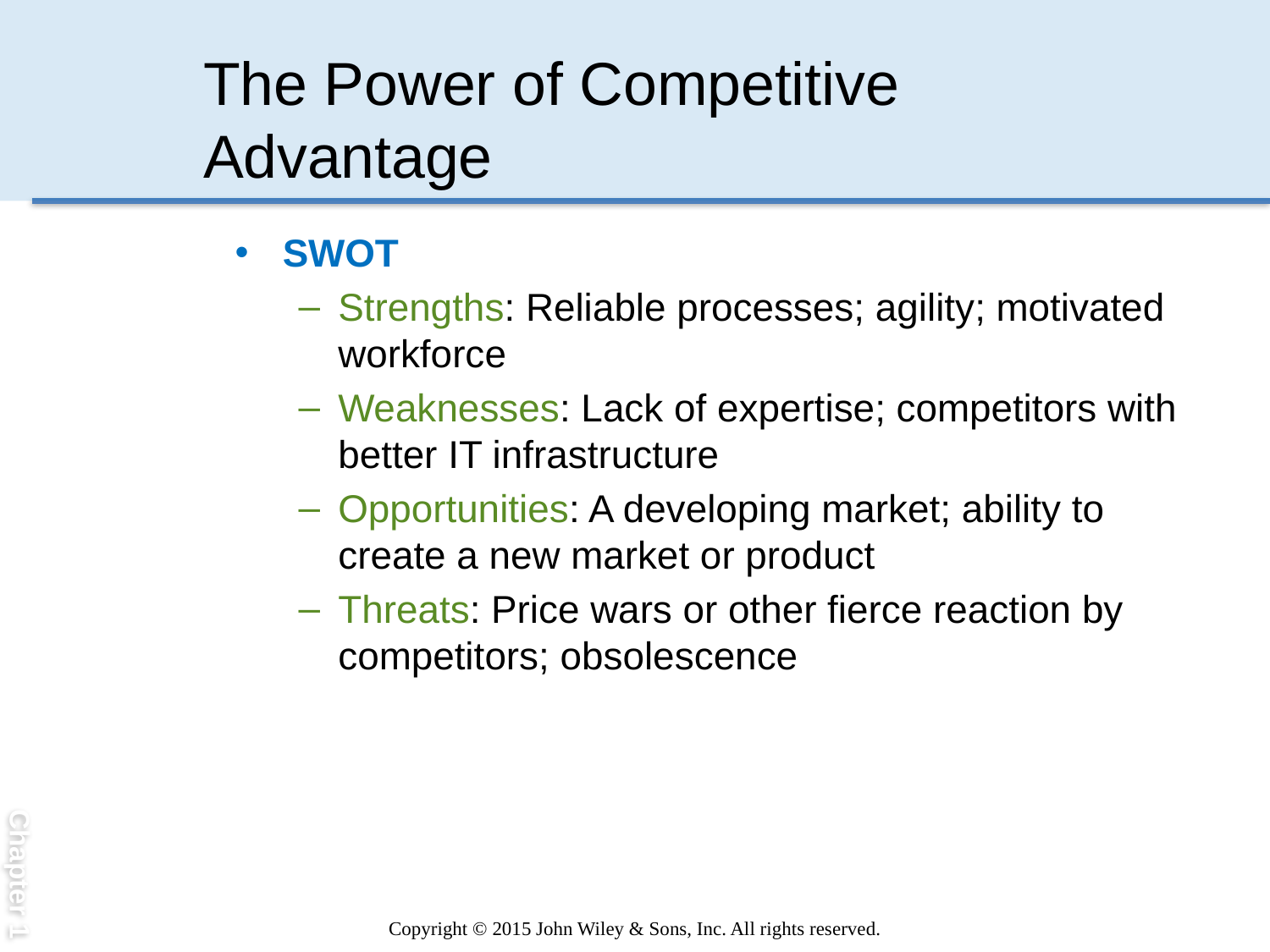

Chapter 1
# The Power of Competitive Advantage
SWOT
Strengths: Reliable processes; agility; motivated workforce
Weaknesses: Lack of expertise; competitors with better IT infrastructure
Opportunities: A developing market; ability to create a new market or product
Threats: Price wars or other fierce reaction by competitors; obsolescence